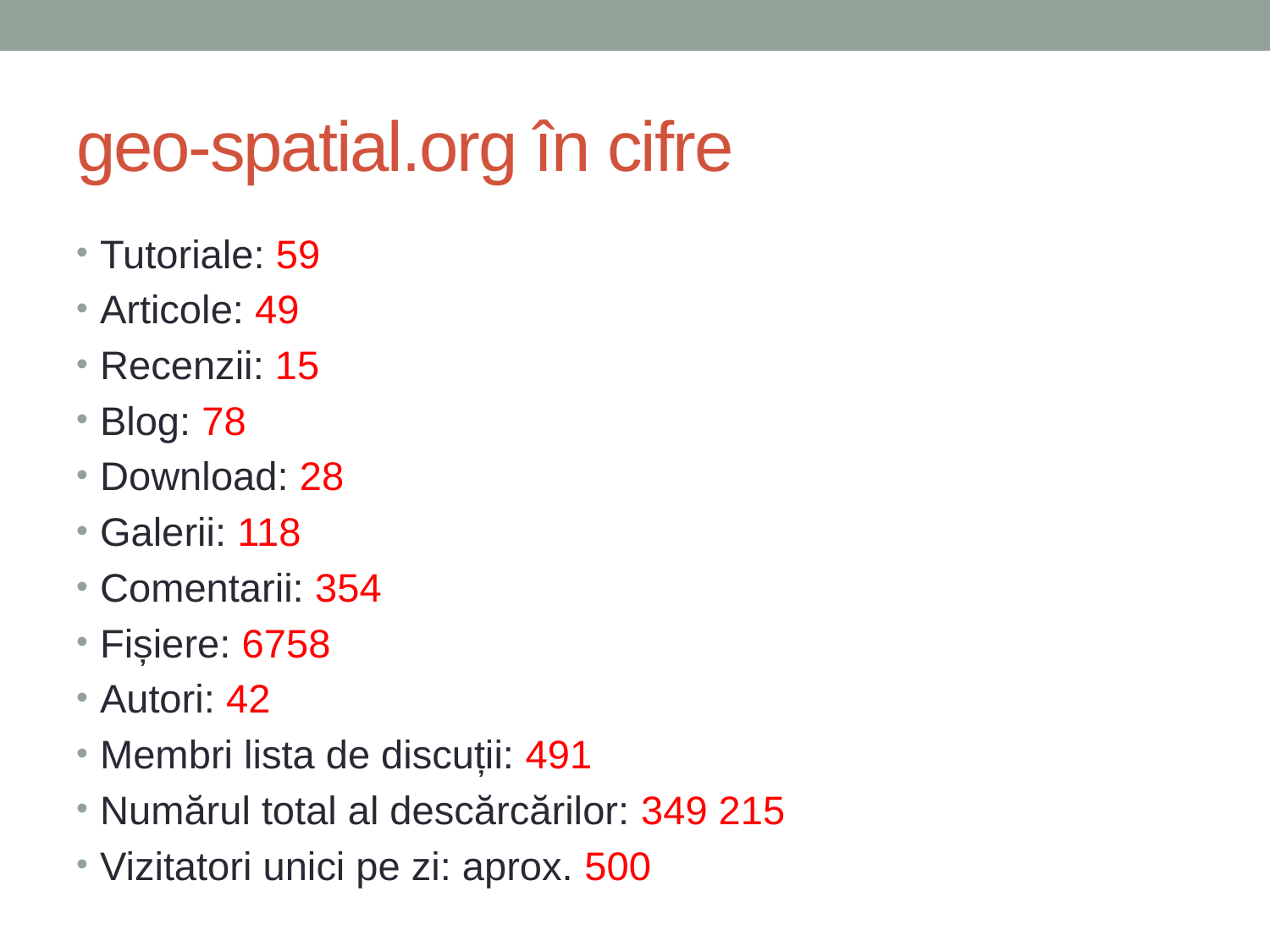

# geo-spatial.org în cifre
Tutoriale: 59
Articole: 49
Recenzii: 15
Blog: 78
Download: 28
Galerii: 118
Comentarii: 354
Fișiere: 6758
Autori: 42
Membri lista de discuții: 491
Numărul total al descărcărilor: 349 215
Vizitatori unici pe zi: aprox. 500